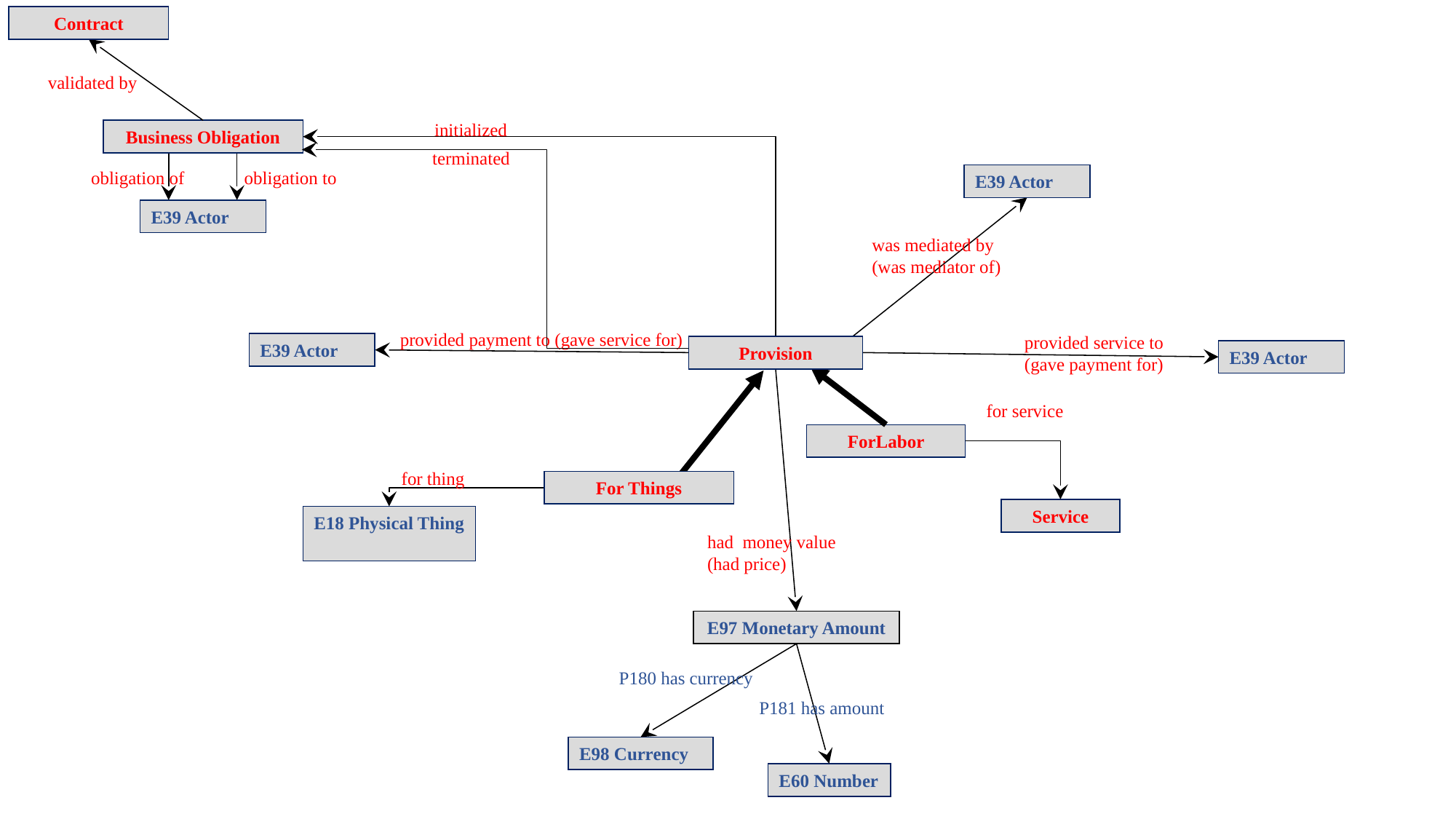

Contract
validated by
initialized
Business Obligation
terminated
obligation to
obligation of
E39 Actor
E39 Actor
was mediated by (was mediator of)
provided payment to (gave service for)
provided service to (gave payment for)
E39 Actor
Provision
E39 Actor
for service
ForLabor
for thing
For Things
Service
E18 Physical Thing
had  money value (had price)
E97 Monetary Amount
P180 has currency
P181 has amount
E98 Currency
E60 Number